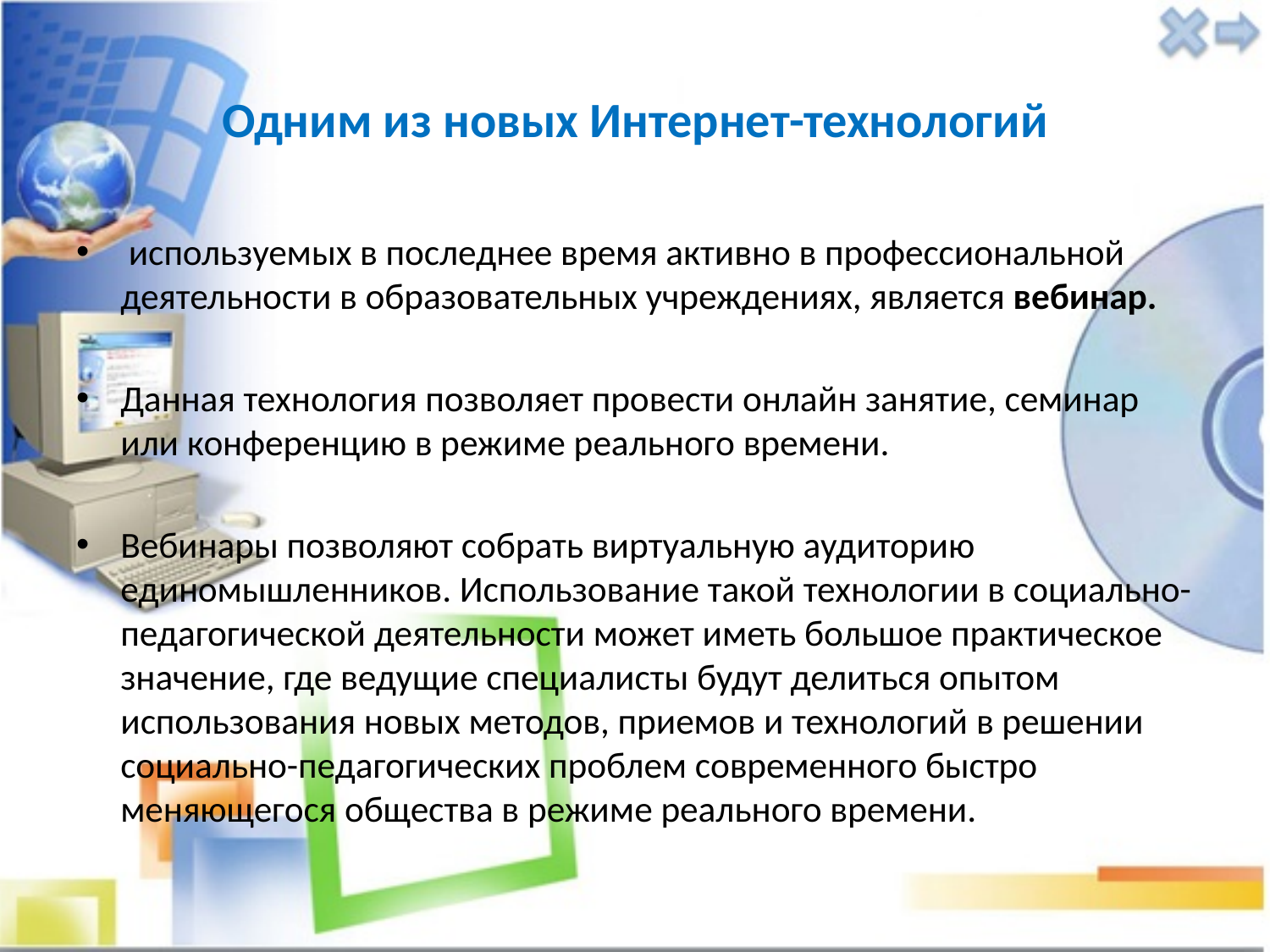

# Одним из новых Интернет-технологий
 используемых в последнее время активно в профессиональной деятельности в образовательных учреждениях, является вебинар.

Данная технология позволяет провести онлайн занятие, семинар или конференцию в режиме реального времени.

Вебинары позволяют собрать виртуальную аудиторию единомышленников. Использование такой технологии в социально-педагогической деятельности может иметь большое практическое значение, где ведущие специалисты будут делиться опытом использования новых методов, приемов и технологий в решении социально-педагогических проблем современного быстро меняющегося общества в режиме реального времени.